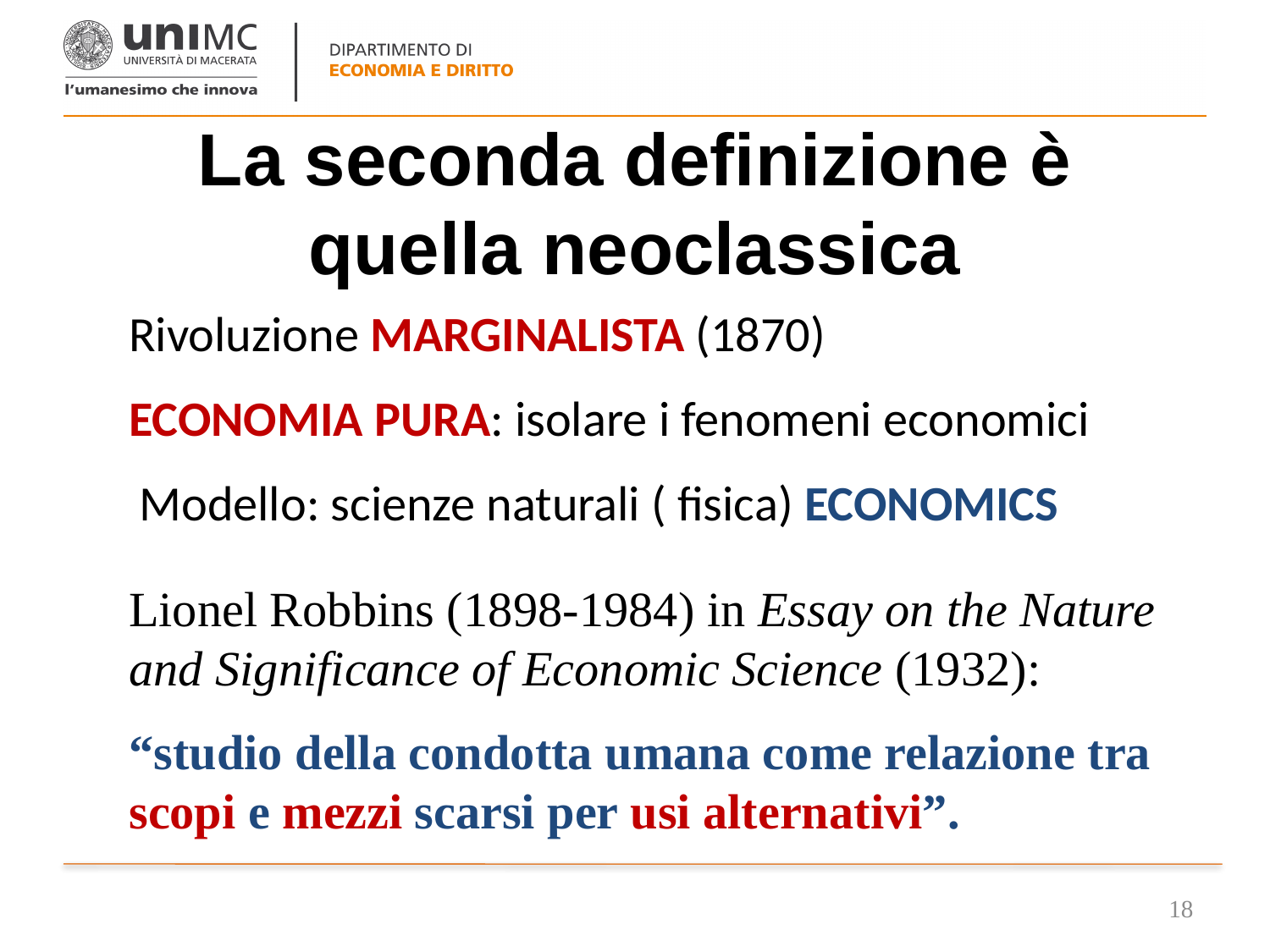

# La seconda definizione è quella neoclassica
Rivoluzione MARGINALISTA (1870)
ECONOMIA PURA: isolare i fenomeni economici
Modello: scienze naturali ( fisica) ECONOMICS
Lionel Robbins (1898-1984) in Essay on the Nature and Significance of Economic Science (1932):
“studio della condotta umana come relazione tra scopi e mezzi scarsi per usi alternativi”.
18